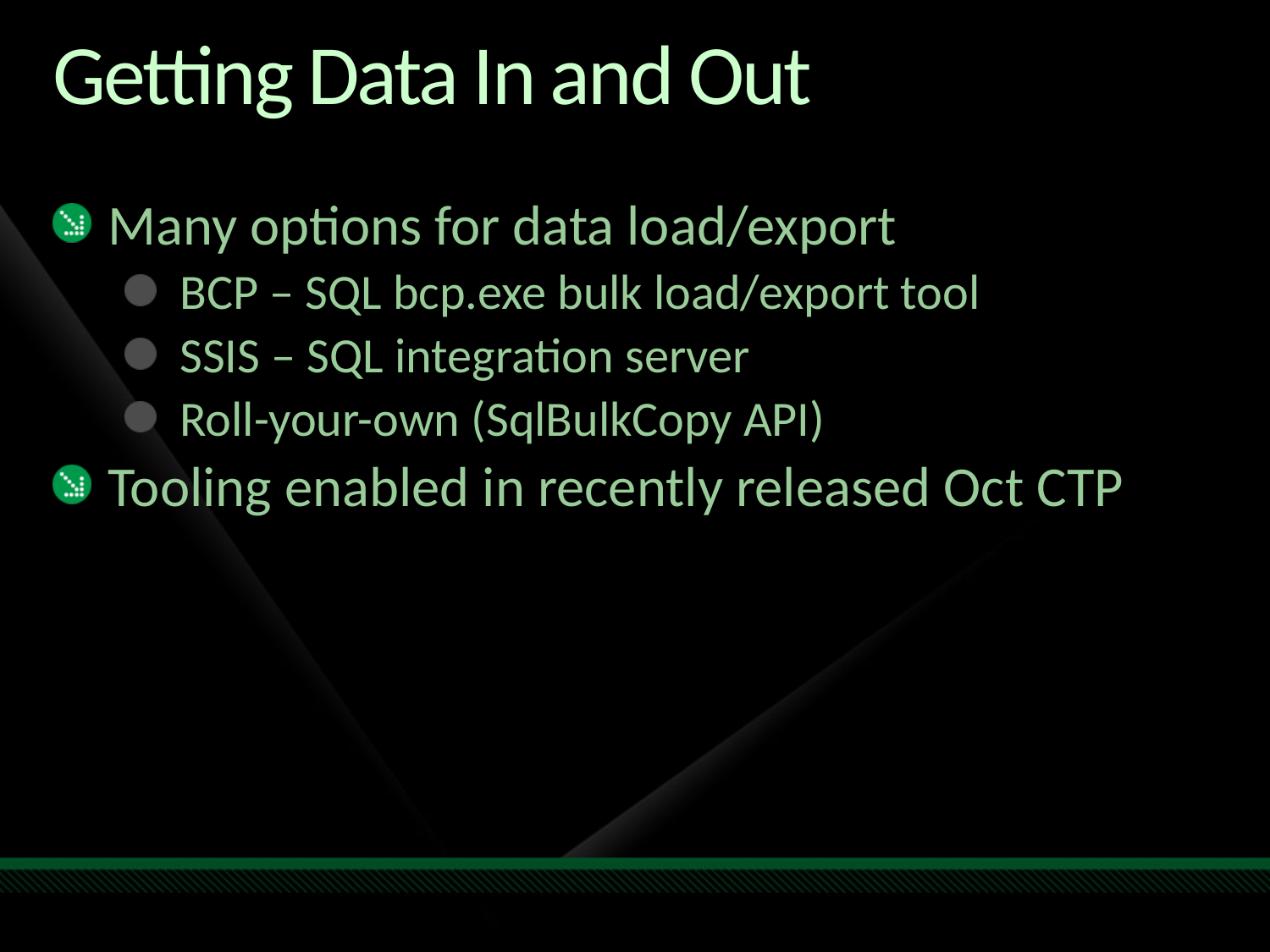

# Getting Data In and Out
Many options for data load/export
BCP – SQL bcp.exe bulk load/export tool
SSIS – SQL integration server
Roll-your-own (SqlBulkCopy API)
Tooling enabled in recently released Oct CTP